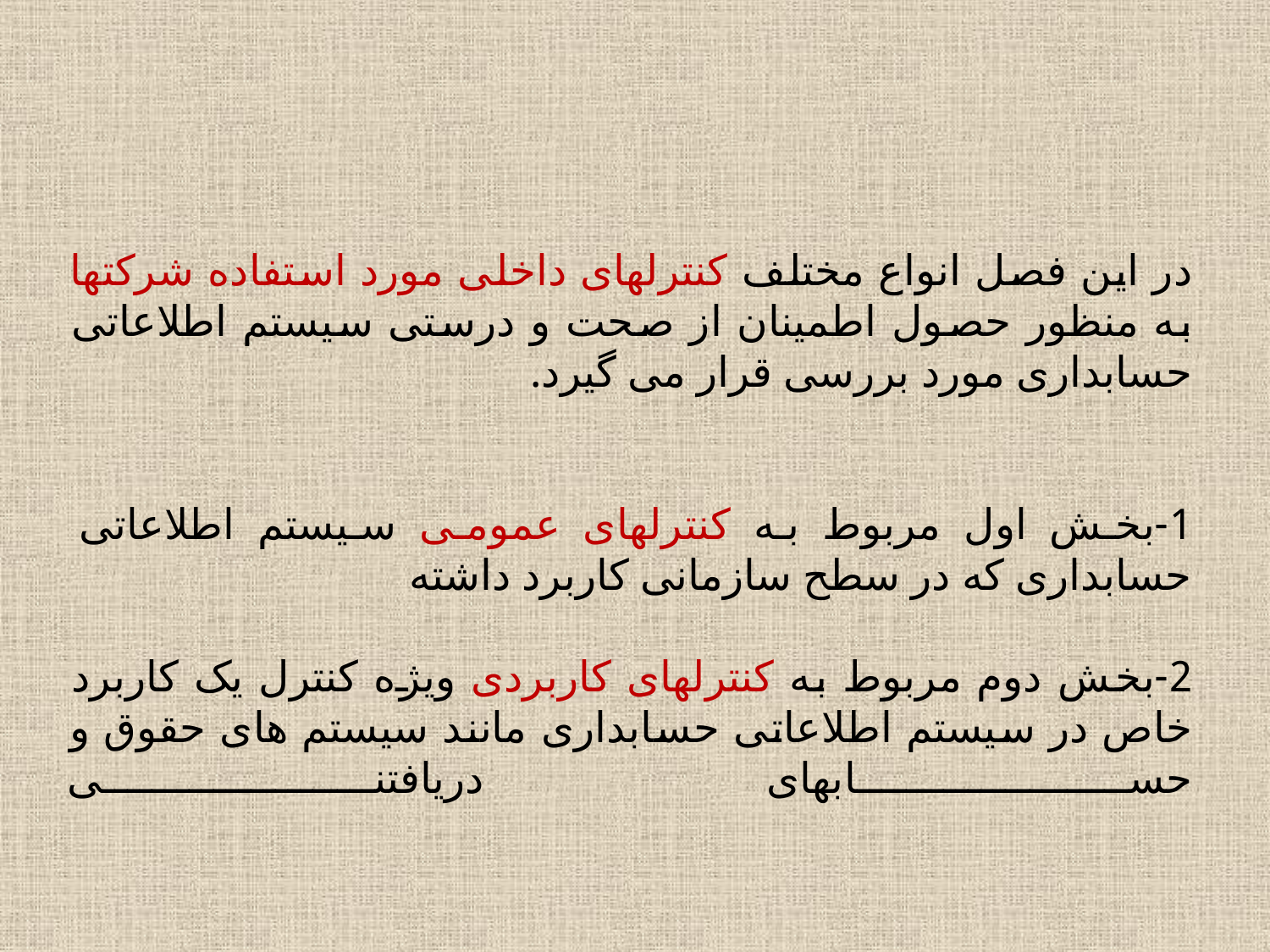

#

در این فصل انواع مختلف کنترلهای داخلی مورد استفاده شرکتها به منظور حصول اطمینان از صحت و درستی سیستم اطلاعاتی حسابداری مورد بررسی قرار می گیرد.

1-بخش اول مربوط به کنترلهای عمومی سیستم اطلاعاتی حسابداری که در سطح سازمانی کاربرد داشته

2-بخش دوم مربوط به کنترلهای کاربردی ویژه کنترل یک کاربرد خاص در سیستم اطلاعاتی حسابداری مانند سیستم های حقوق و حسابهای دریافتنی